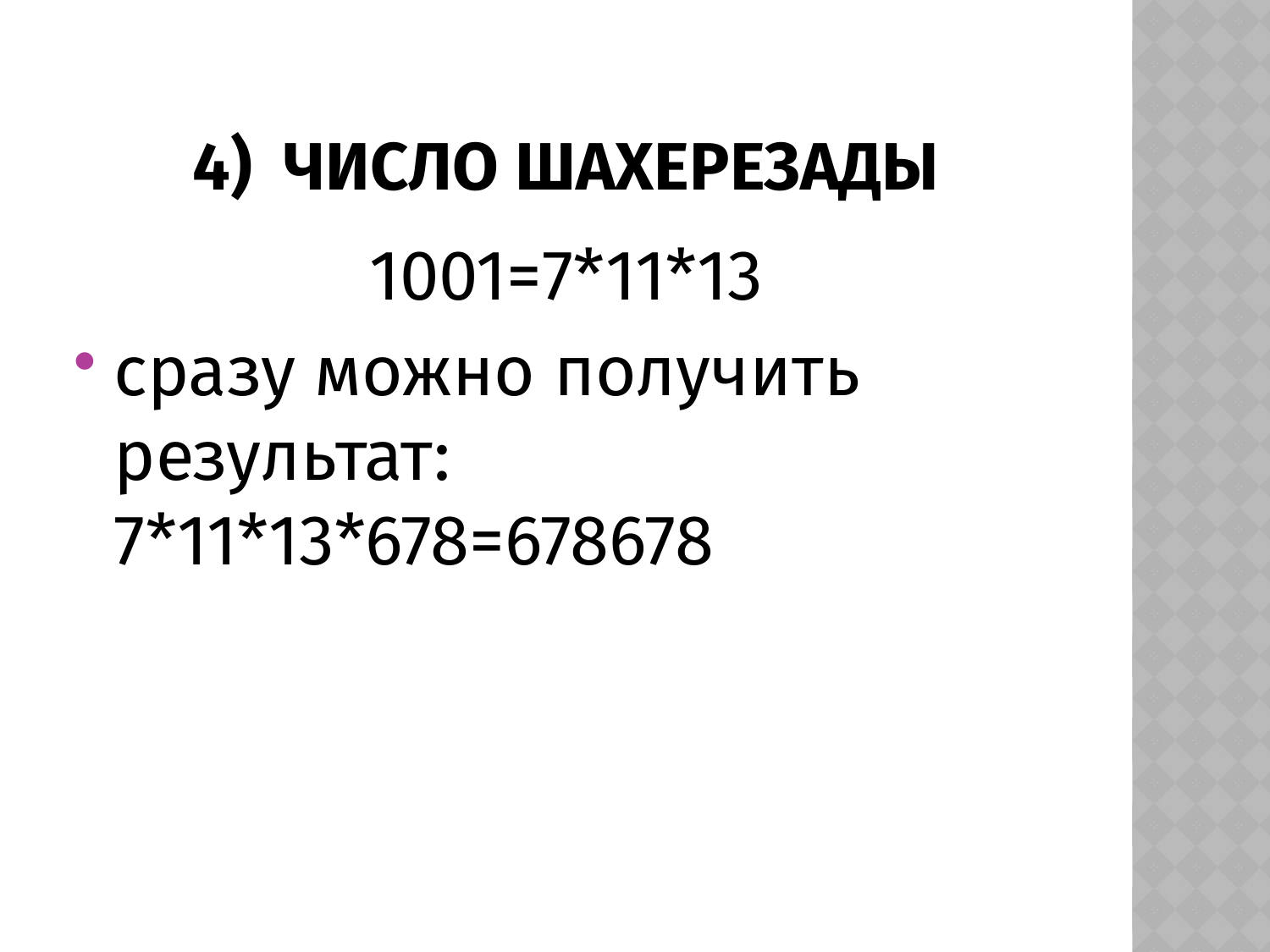

# 4)  число Шахерезады
1001=7*11*13
сразу можно получить результат: 7*11*13*678=678678